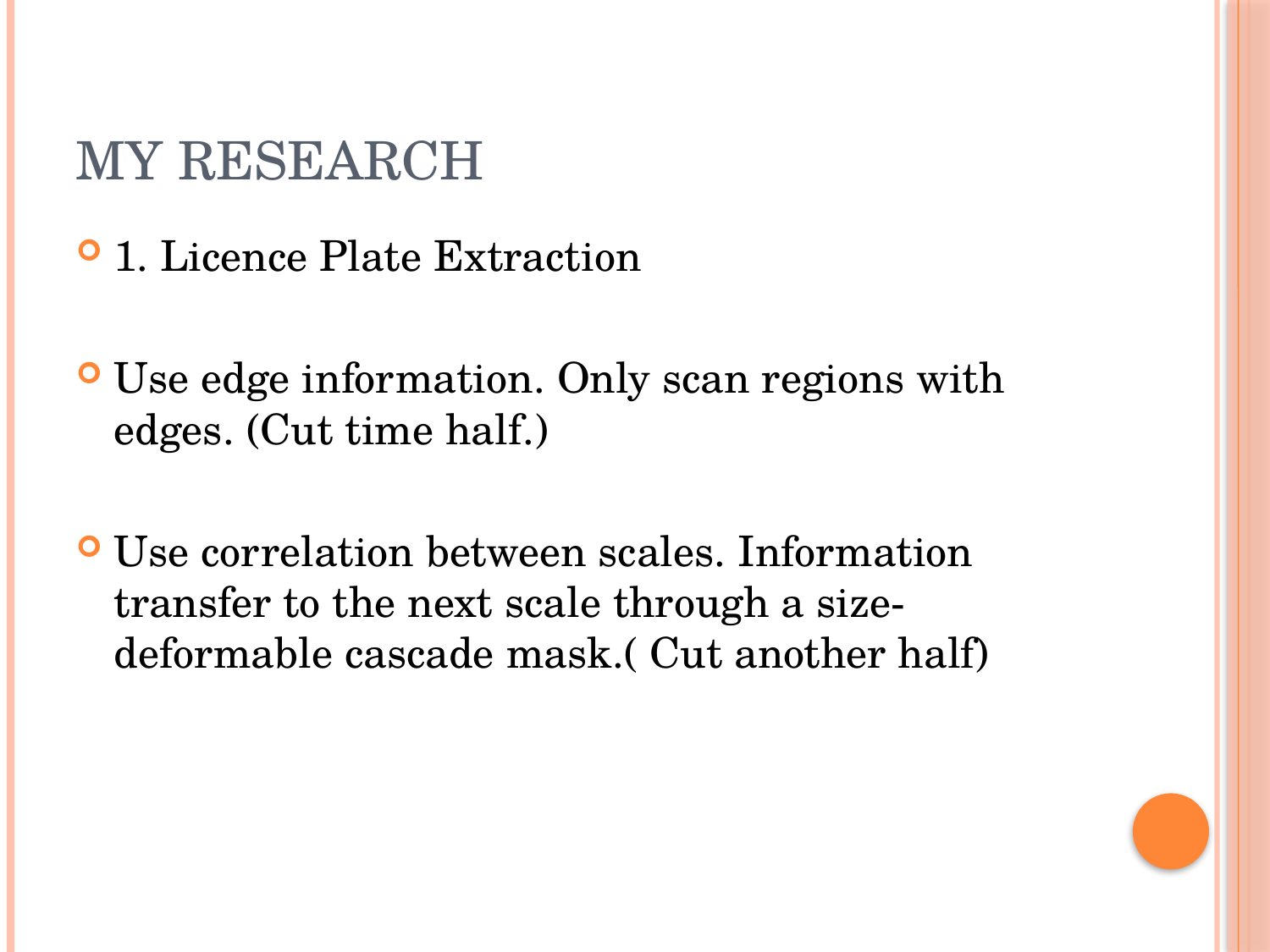

# My research
1. Licence Plate Extraction

Use edge information. Only scan regions with edges. (Cut time half.)

Use correlation between scales. Information transfer to the next scale through a size-deformable cascade mask.( Cut another half)